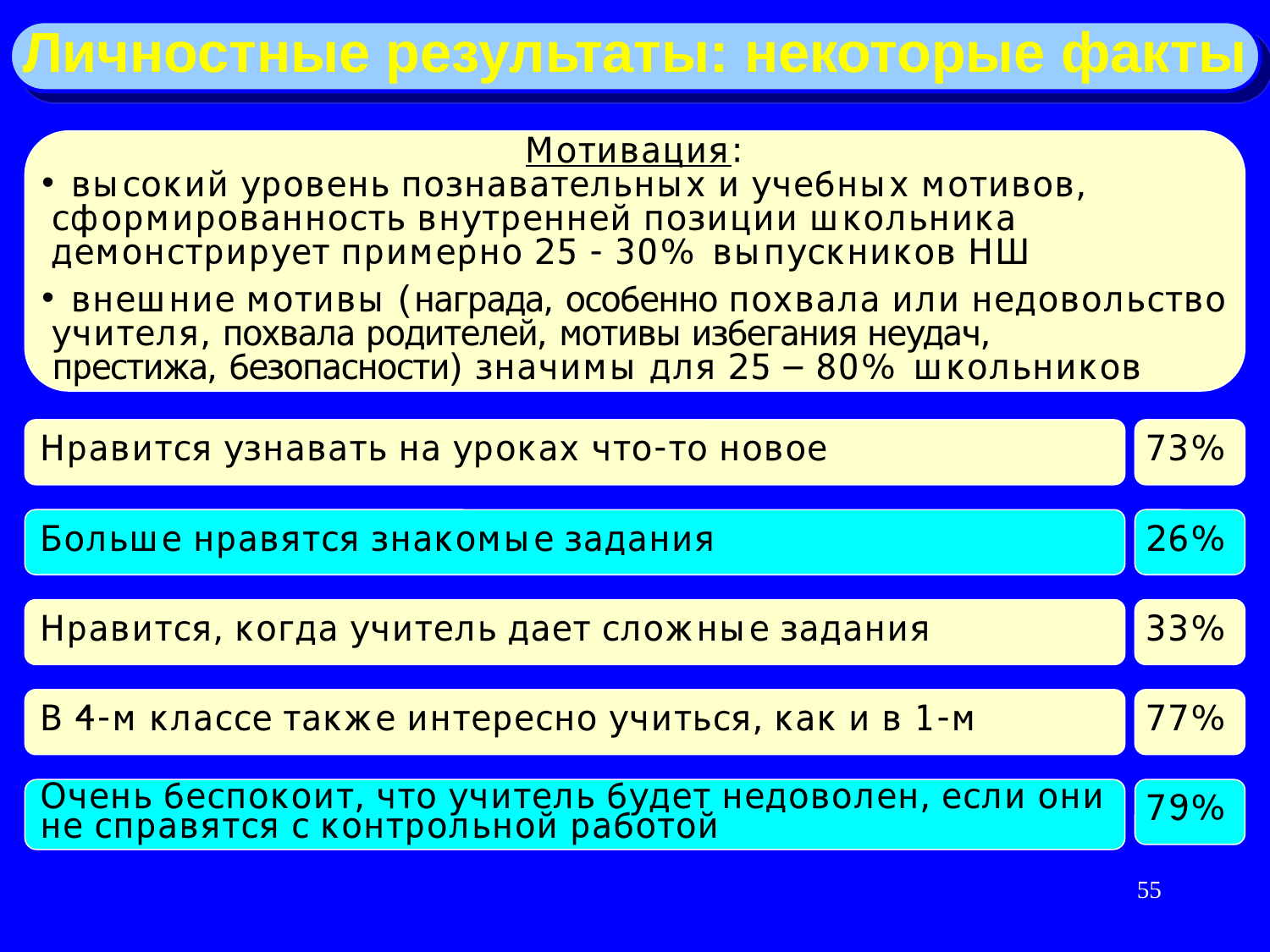

Личностные результаты: некоторые факты
Мотивация:
высокий уровень познавательных и учебных мотивов,
 сформированность внутренней позиции школьника
 демонстрирует примерно 25 - 30% выпускников НШ

внешние мотивы (награда, особенно похвала или недовольство
 учителя, похвала родителей, мотивы избегания неудач,
 престижа, безопасности) значимы для 25 – 80% школьников
Нравится узнавать на уроках что-то новое
73%
Больше нравятся знакомые задания
26%
Нравится, когда учитель дает сложные задания
33%
В 4-м классе также интересно учиться, как и в 1-м
77%
Очень беспокоит, что учитель будет недоволен, если они
не справятся с контрольной работой
79%
55